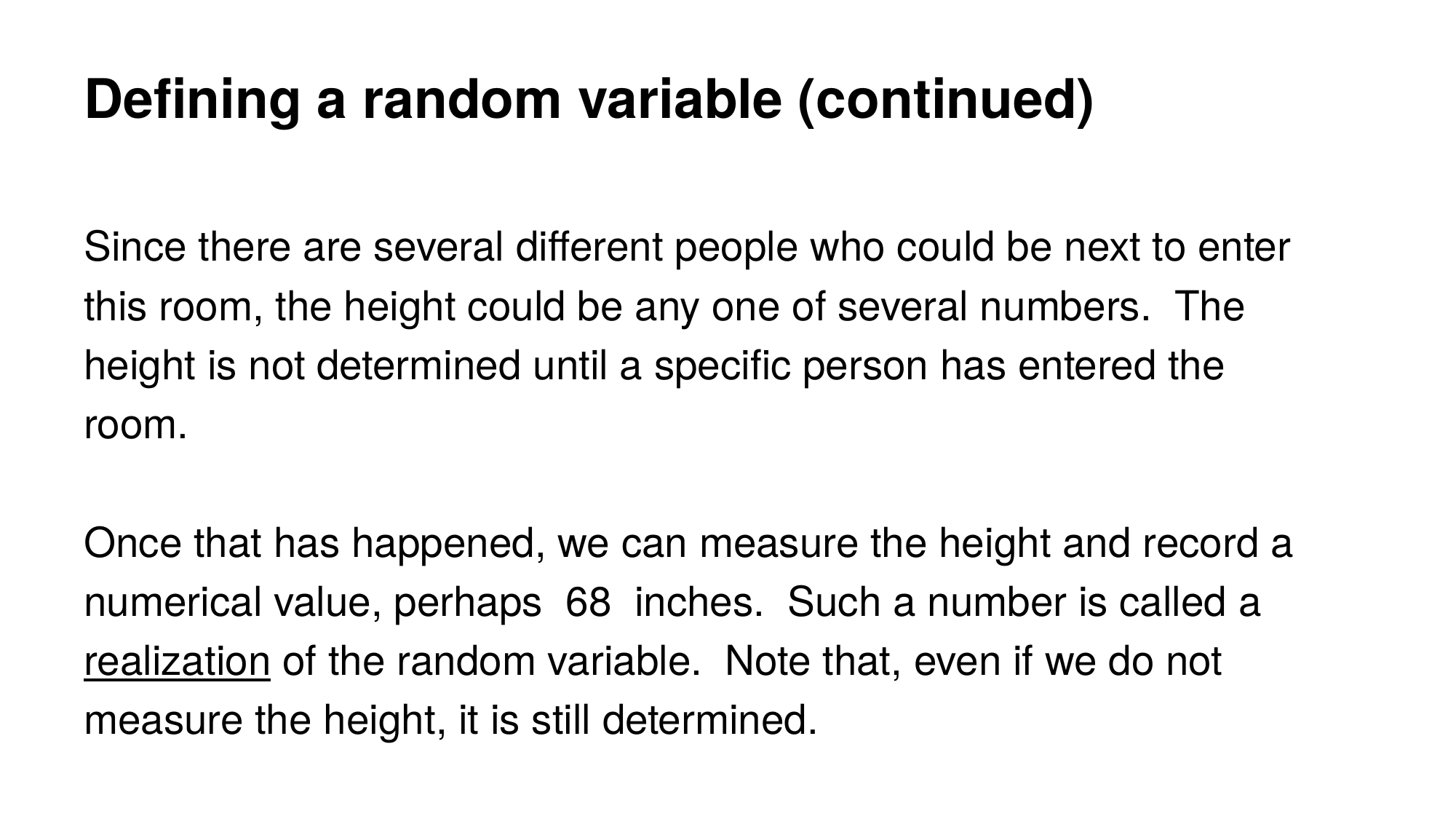

# Defining a random variable (continued)
Since there are several different people who could be next to enter this room, the height could be any one of several numbers.  The height is not determined until a specific person has entered the room.

Once that has happened, we can measure the height and record a numerical value, perhaps  68  inches.  Such a number is called a realization of the random variable.  Note that, even if we do not measure the height, it is still determined.